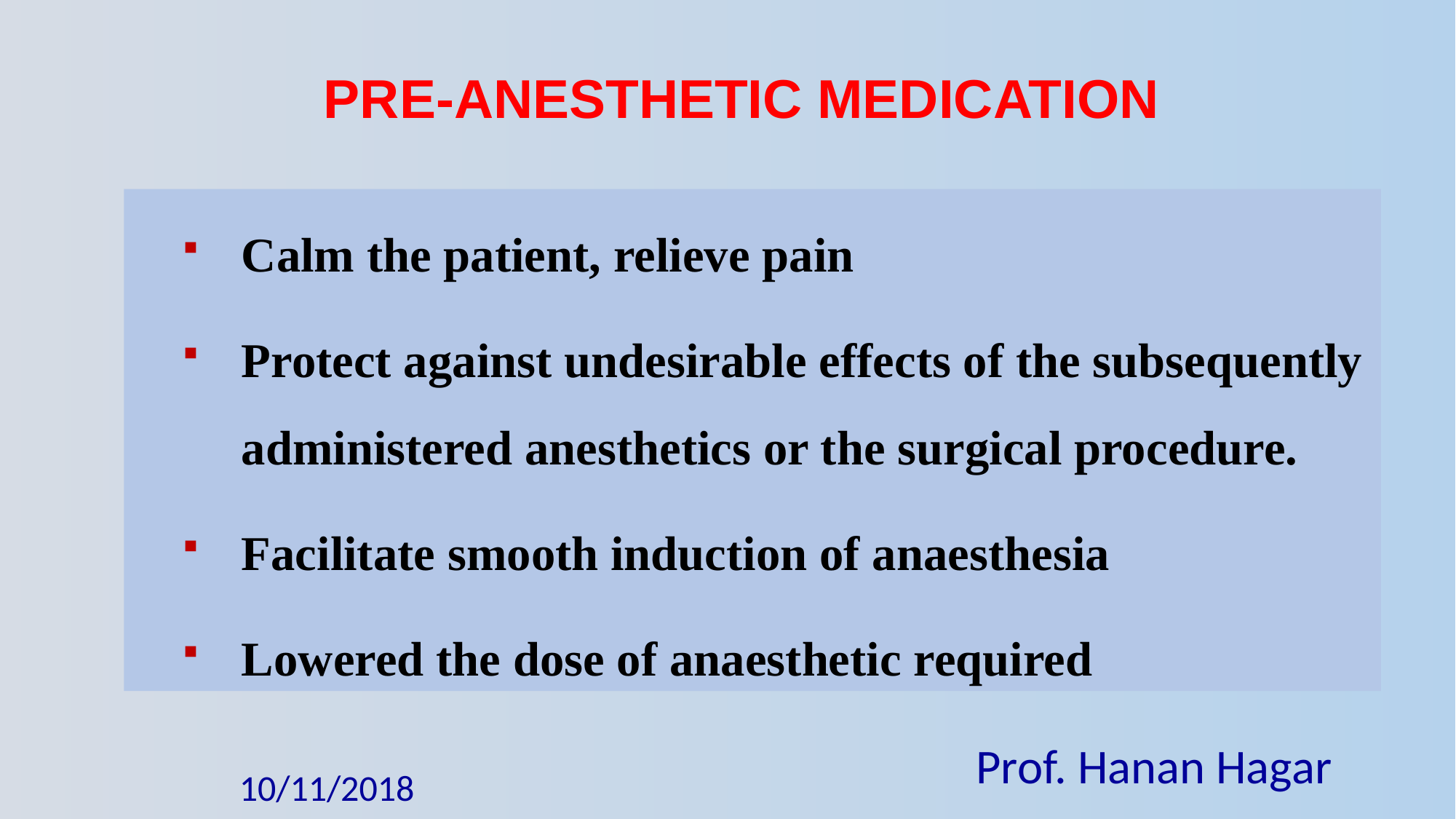

Pre-anesthetic medication
Calm the patient, relieve pain
Protect against undesirable effects of the subsequently administered anesthetics or the surgical procedure.
Facilitate smooth induction of anaesthesia
Lowered the dose of anaesthetic required
Prof. Hanan Hagar
10/11/2018
Prof. Hanan Hagar
10/11/2018